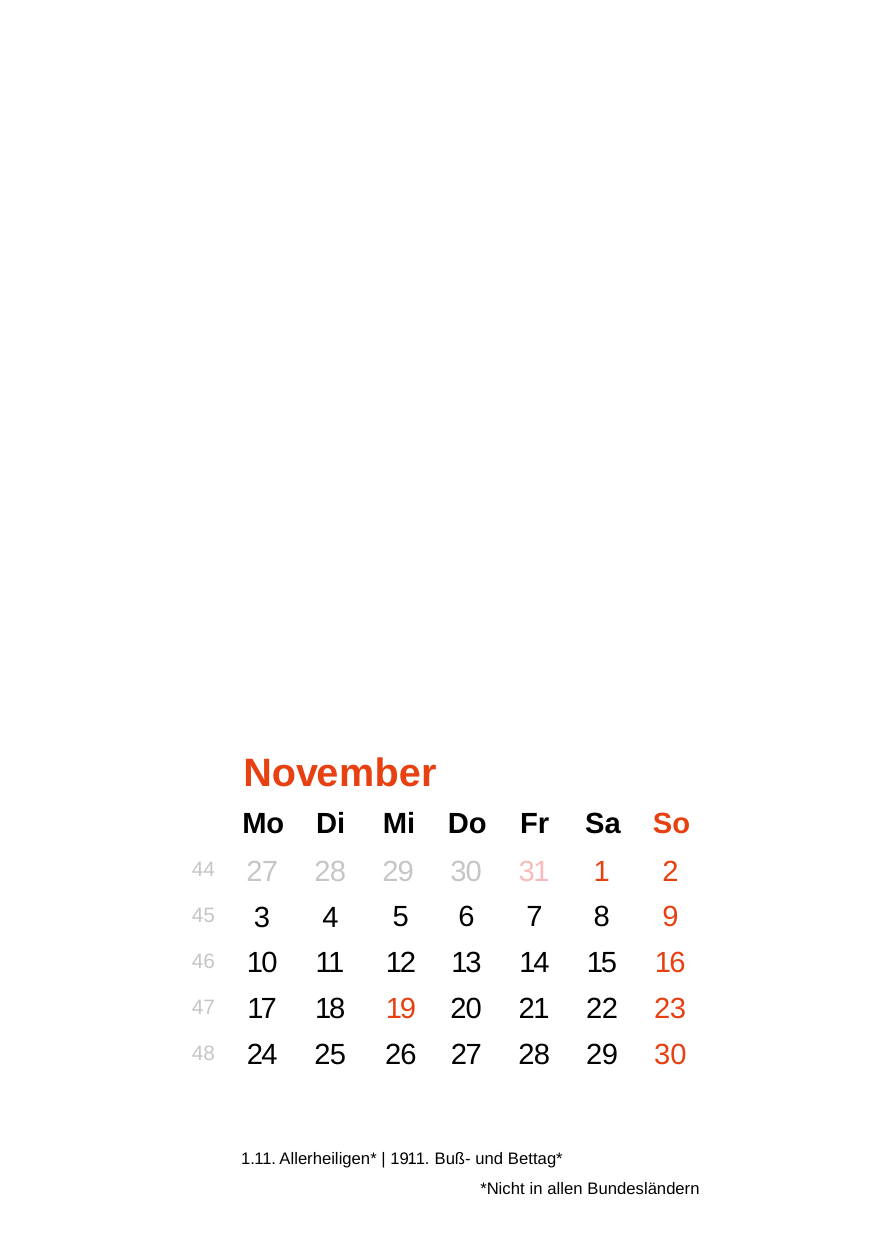

N
ov
e
m
b
e
r
Mo
Di
Mi
Do
Fr
Sa
So
2
7
2
8
2
9
3
0
3
1
1
2
44
5
6
7
8
9
3
4
45
1
0
1
1
1
2
1
3
1
4
1
5
1
6
46
1
7
1
8
1
9
2
0
2
1
2
2
2
3
47
2
4
2
5
2
6
2
7
2
8
2
9
3
0
48
1.
1
1.
Allerheiligen* | 19.
1
1. Buß- und Bettag*
*Nicht in allen Bundesländern